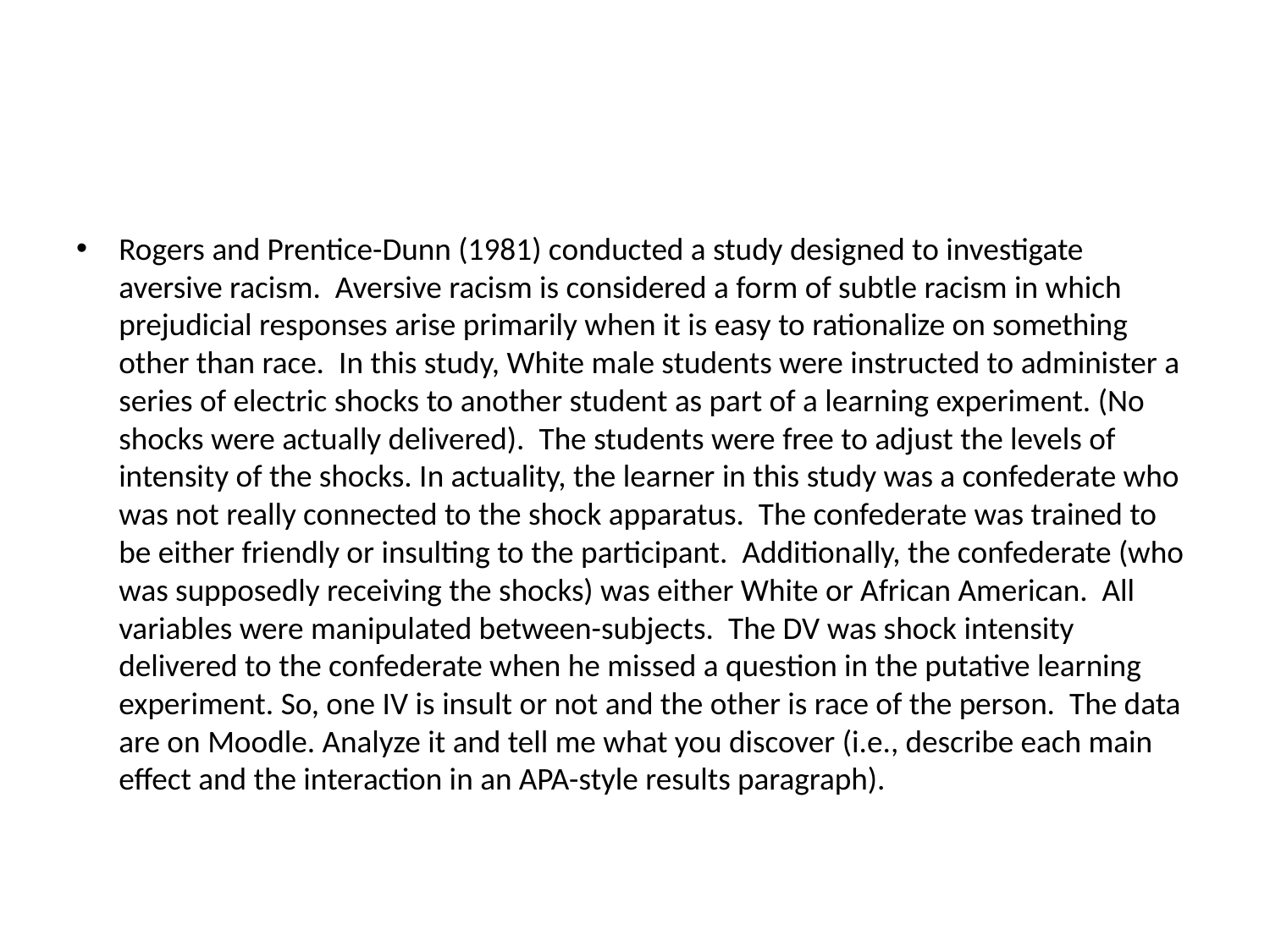

#
Rogers and Prentice-Dunn (1981) conducted a study designed to investigate aversive racism.  Aversive racism is considered a form of subtle racism in which prejudicial responses arise primarily when it is easy to rationalize on something other than race.  In this study, White male students were instructed to administer a series of electric shocks to another student as part of a learning experiment. (No shocks were actually delivered).  The students were free to adjust the levels of intensity of the shocks. In actuality, the learner in this study was a confederate who was not really connected to the shock apparatus.  The confederate was trained to be either friendly or insulting to the participant.  Additionally, the confederate (who was supposedly receiving the shocks) was either White or African American.  All variables were manipulated between-subjects.  The DV was shock intensity delivered to the confederate when he missed a question in the putative learning experiment. So, one IV is insult or not and the other is race of the person.  The data are on Moodle. Analyze it and tell me what you discover (i.e., describe each main effect and the interaction in an APA-style results paragraph).